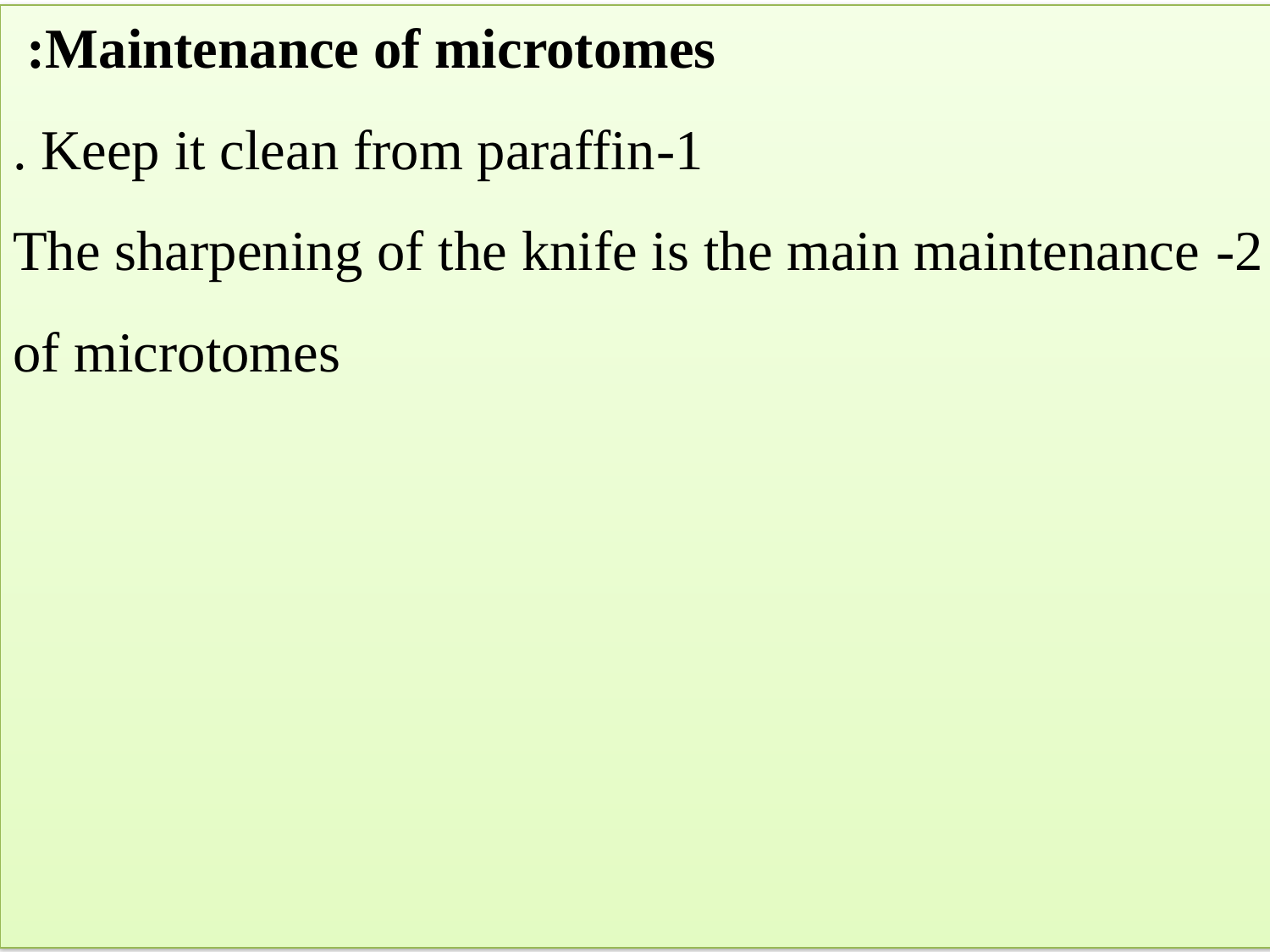

Maintenance of microtomes:
1-Keep it clean from paraffin .
2- The sharpening of the knife is the main maintenance of microtomes